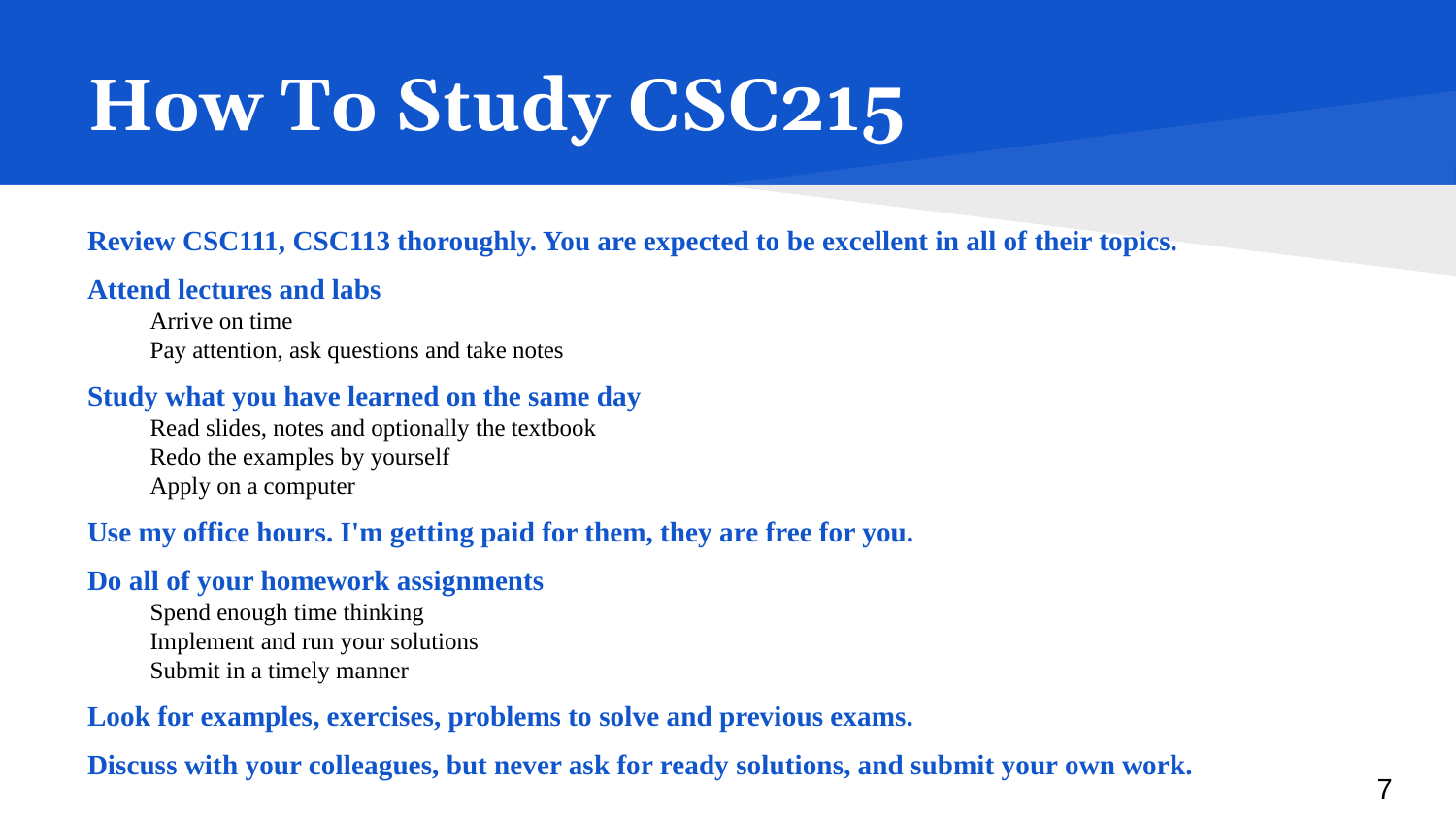

# How To Study CSC215
Review CSC111, CSC113 thoroughly. You are expected to be excellent in all of their topics.

Attend lectures and labs
Arrive on time
Pay attention, ask questions and take notes

Study what you have learned on the same day
Read slides, notes and optionally the textbook
Redo the examples by yourself
Apply on a computer

Use my office hours. I'm getting paid for them, they are free for you.

Do all of your homework assignments
Spend enough time thinking
Implement and run your solutions
Submit in a timely manner

Look for examples, exercises, problems to solve and previous exams.

Discuss with your colleagues, but never ask for ready solutions, and submit your own work.
7